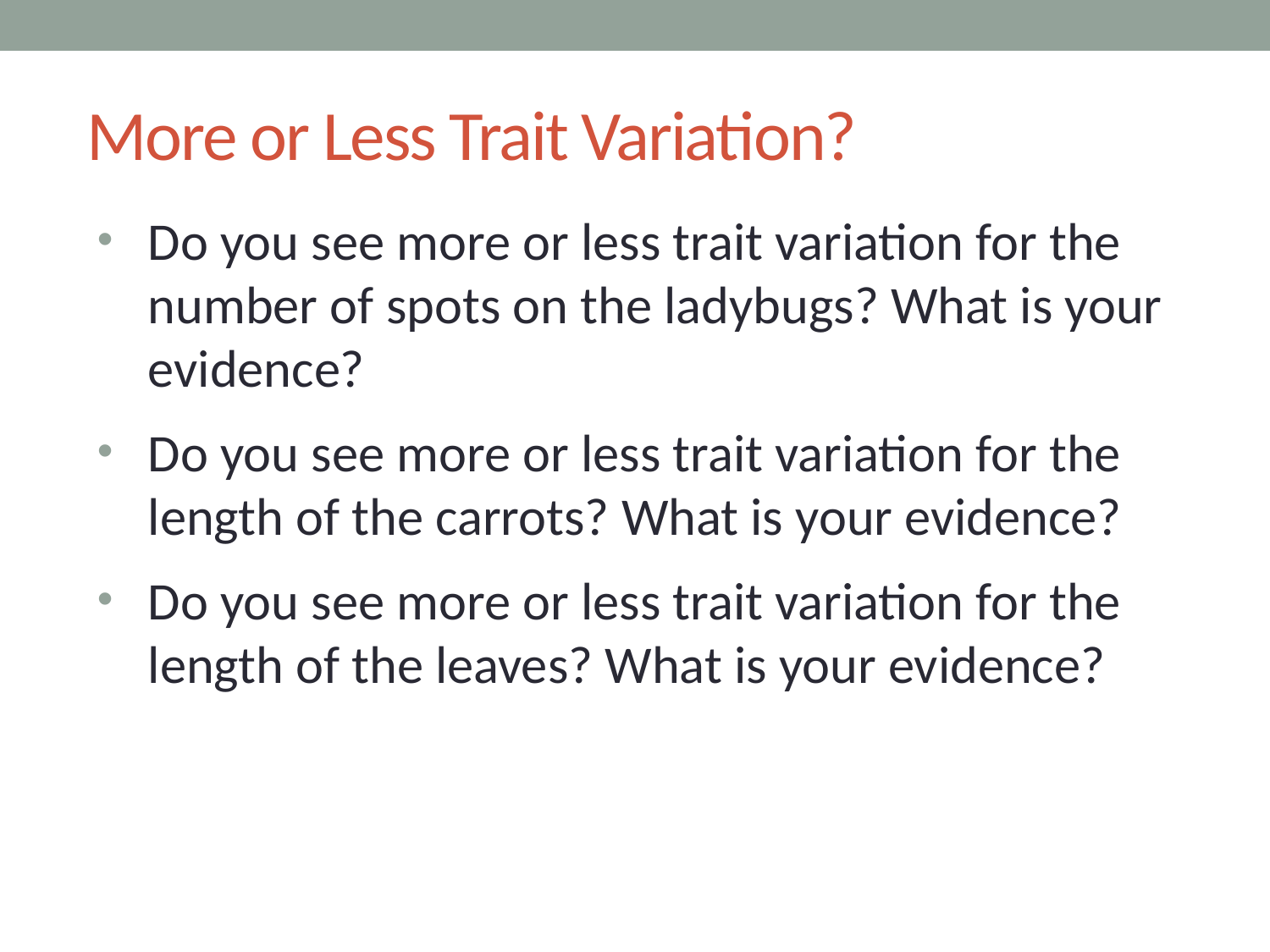

# More or Less Trait Variation?
Do you see more or less trait variation for the number of spots on the ladybugs? What is your evidence?
Do you see more or less trait variation for the length of the carrots? What is your evidence?
Do you see more or less trait variation for the length of the leaves? What is your evidence?